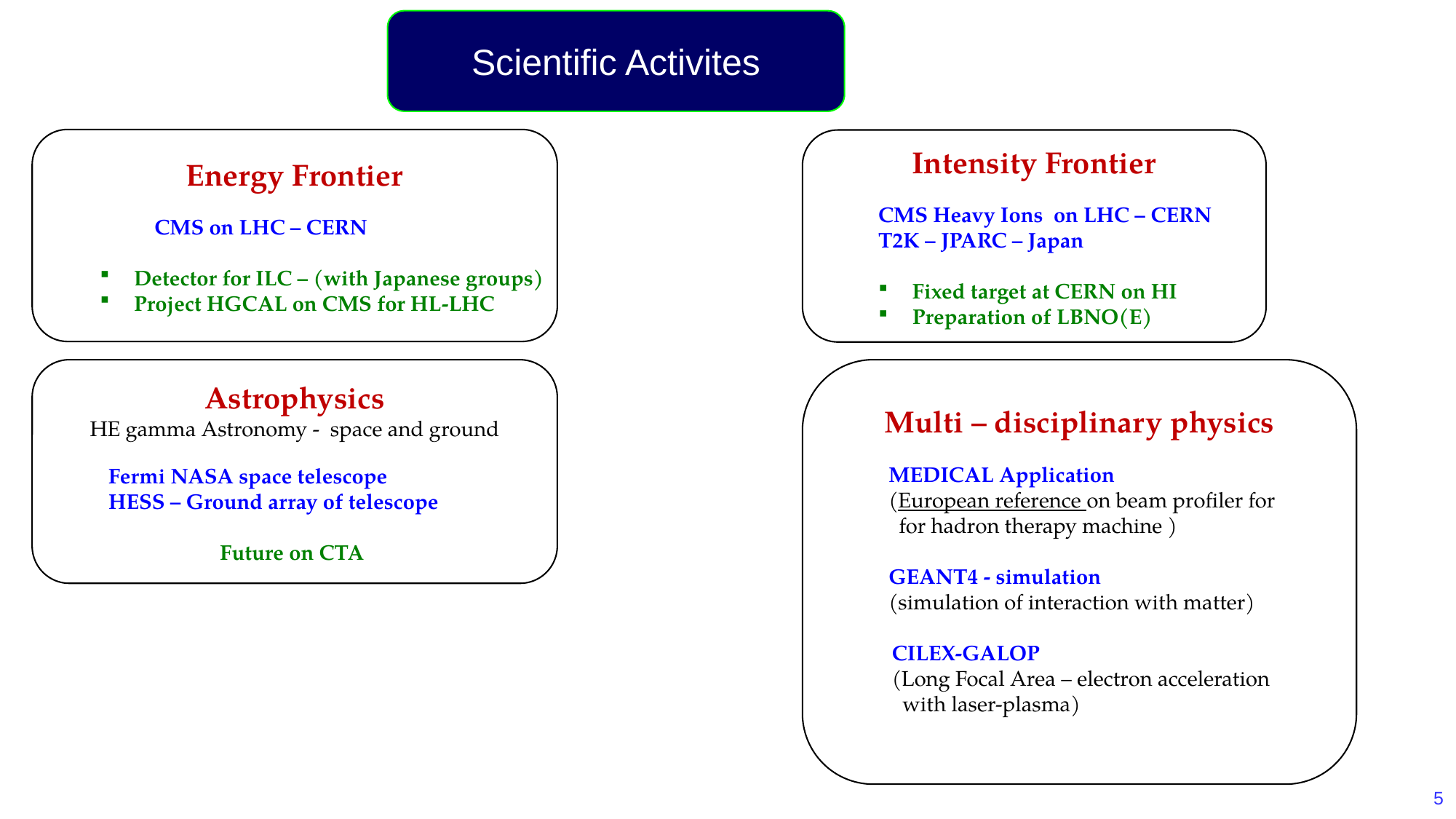

Scientific Activites
Energy Frontier

	CMS on LHC – CERN

Detector for ILC – (with Japanese groups)
Project HGCAL on CMS for HL-LHC
Intensity Frontier

CMS Heavy Ions  on LHC – CERN
T2K – JPARC – Japan

Fixed target at CERN on HI
Preparation of LBNO(E)
Astrophysics
HE gamma Astronomy -  space and ground

Fermi NASA space telescope
HESS – Ground array of telescope

Future on CTA
Multi – disciplinary physics

MEDICAL Application
(European reference on beam profiler for
  for hadron therapy machine )

GEANT4 - simulation
(simulation of interaction with matter)

           CILEX-GALOP
           (Long Focal Area – electron acceleration
             with laser-plasma)

5